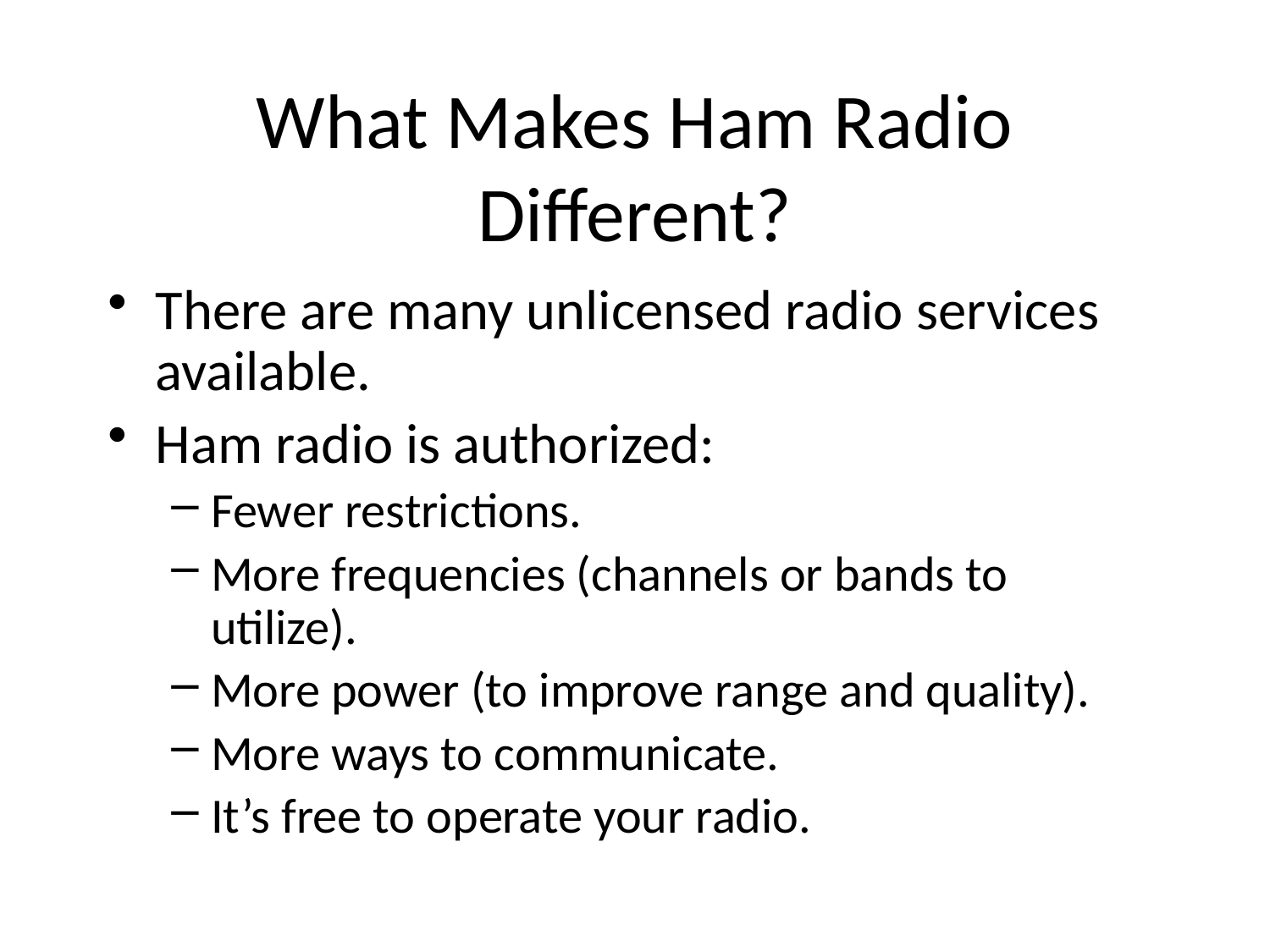

What Makes Ham Radio Different?
There are many unlicensed radio services available.
Ham radio is authorized:
Fewer restrictions.
More frequencies (channels or bands to utilize).
More power (to improve range and quality).
More ways to communicate.
It’s free to operate your radio.